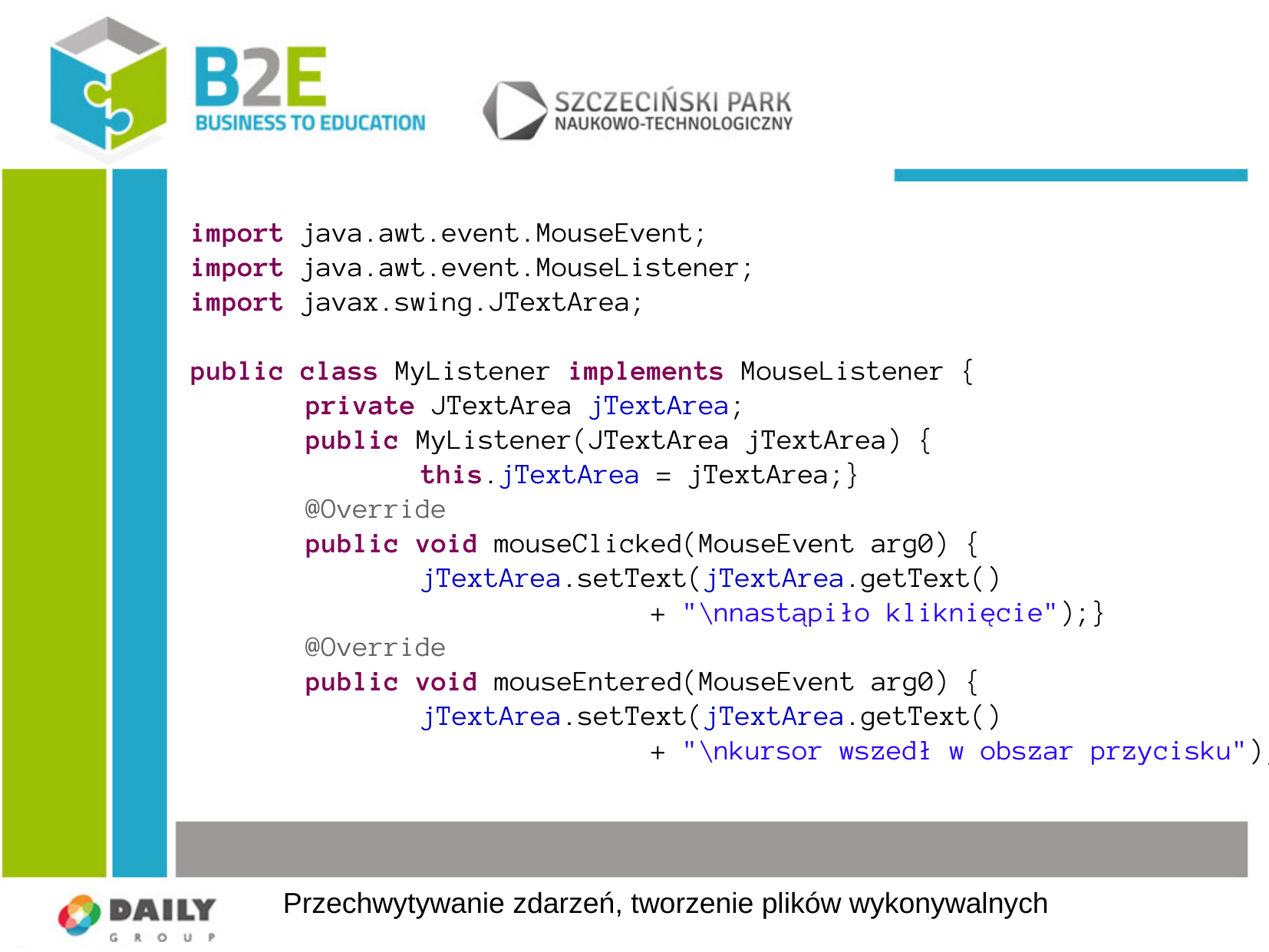

import java.awt.event.MouseEvent;
import java.awt.event.MouseListener;
import javax.swing.JTextArea;

public class MyListener implements MouseListener {
	private JTextArea jTextArea;
	public MyListener(JTextArea jTextArea) {
		this.jTextArea = jTextArea;}
	@Override
	public void mouseClicked(MouseEvent arg0) {
		jTextArea.setText(jTextArea.getText()
				+ "\nnastąpiło kliknięcie");}
	@Override
	public void mouseEntered(MouseEvent arg0) {
		jTextArea.setText(jTextArea.getText()
				+ "\nkursor wszedł w obszar przycisku");}
Przechwytywanie zdarzeń, tworzenie plików wykonywalnych